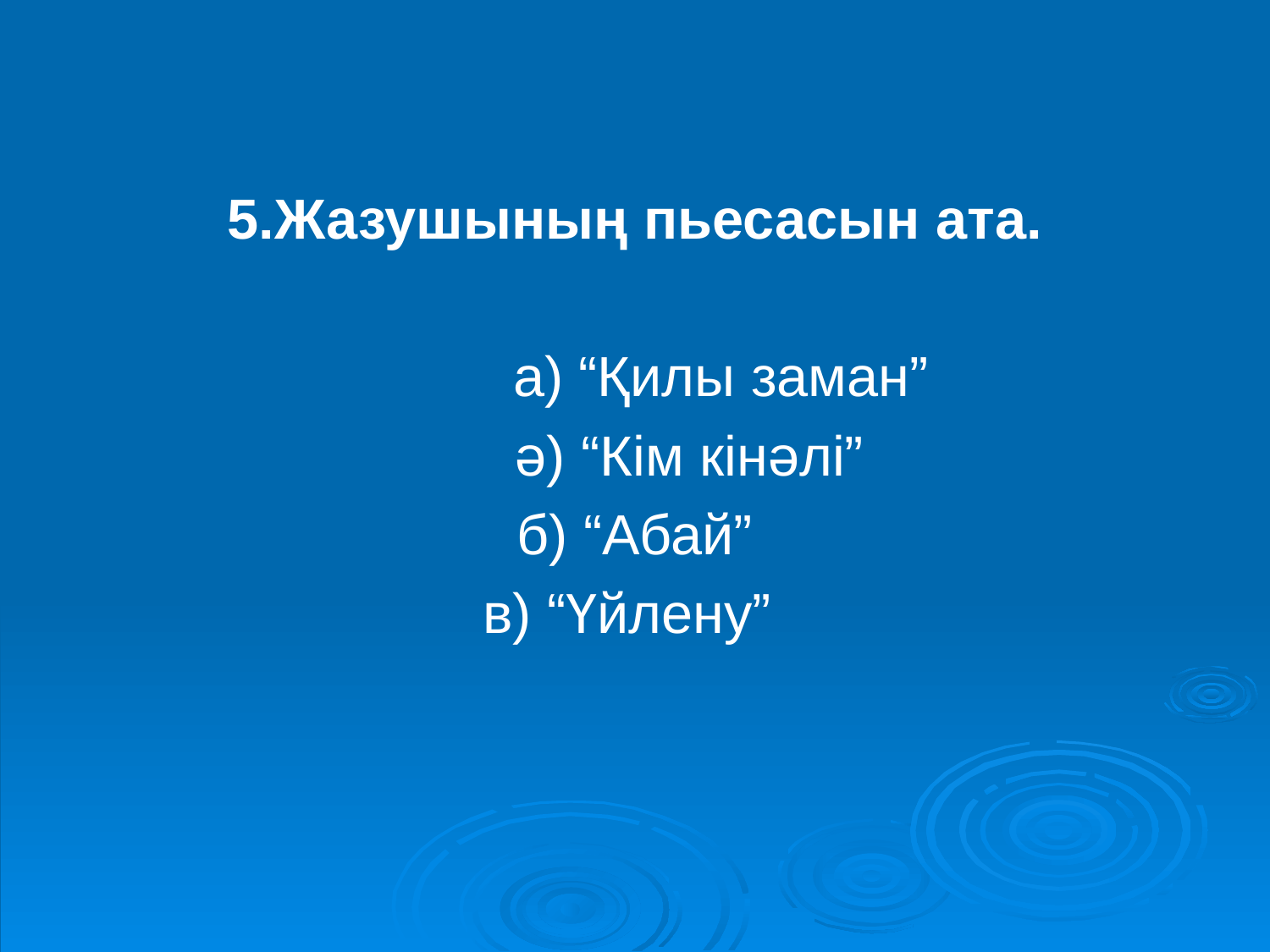

5.Жазушының пьесасын ата.

           а) “Қилы заман”
       ә) “Кім кінәлі”
б) “Абай”
   в) “Үйлену”